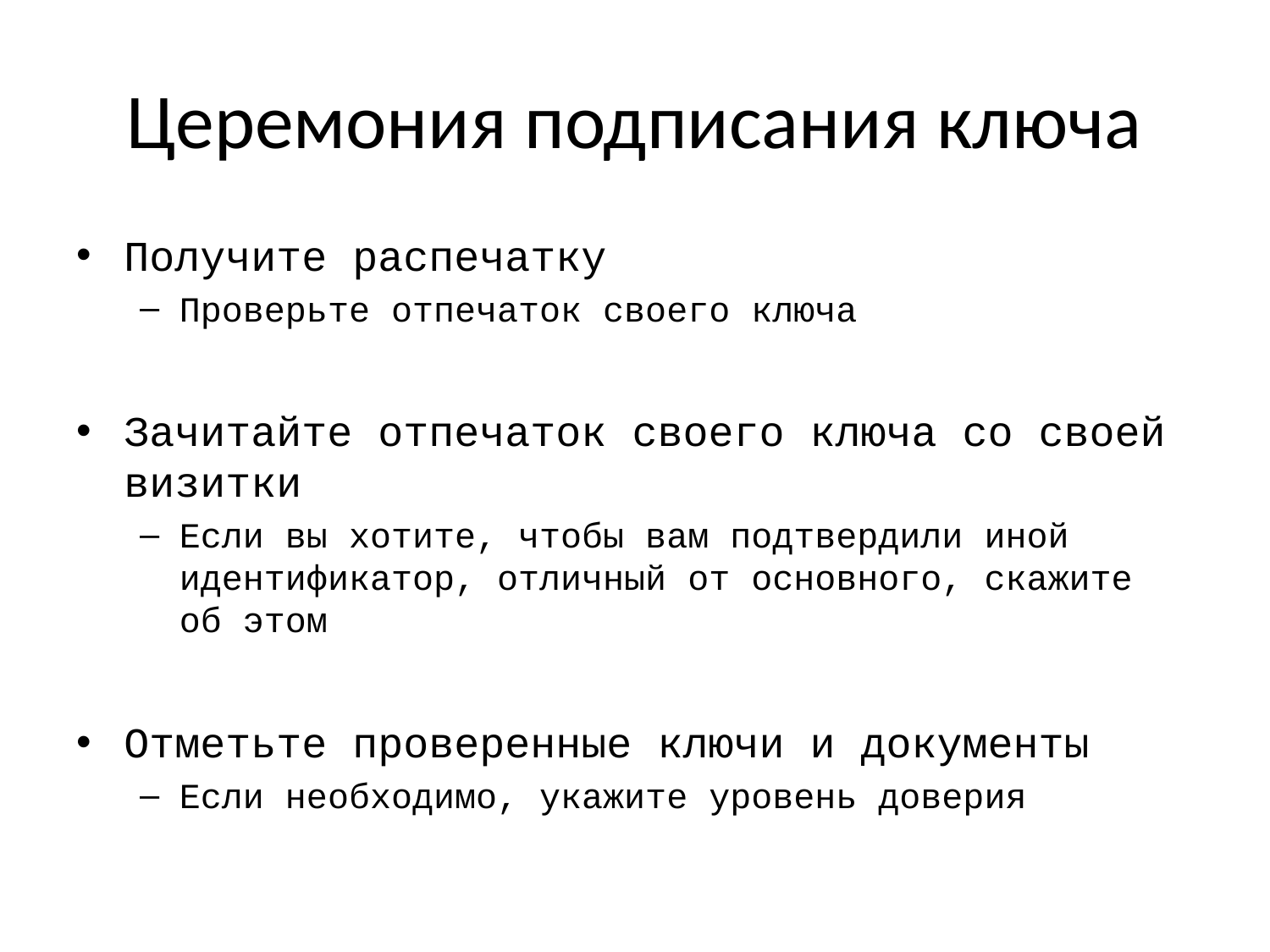

# Церемония подписания ключа
Получите распечатку
Проверьте отпечаток своего ключа

Зачитайте отпечаток своего ключа со своей визитки
Если вы хотите, чтобы вам подтвердили иной идентификатор, отличный от основного, скажите об этом

Отметьте проверенные ключи и документы
Если необходимо, укажите уровень доверия